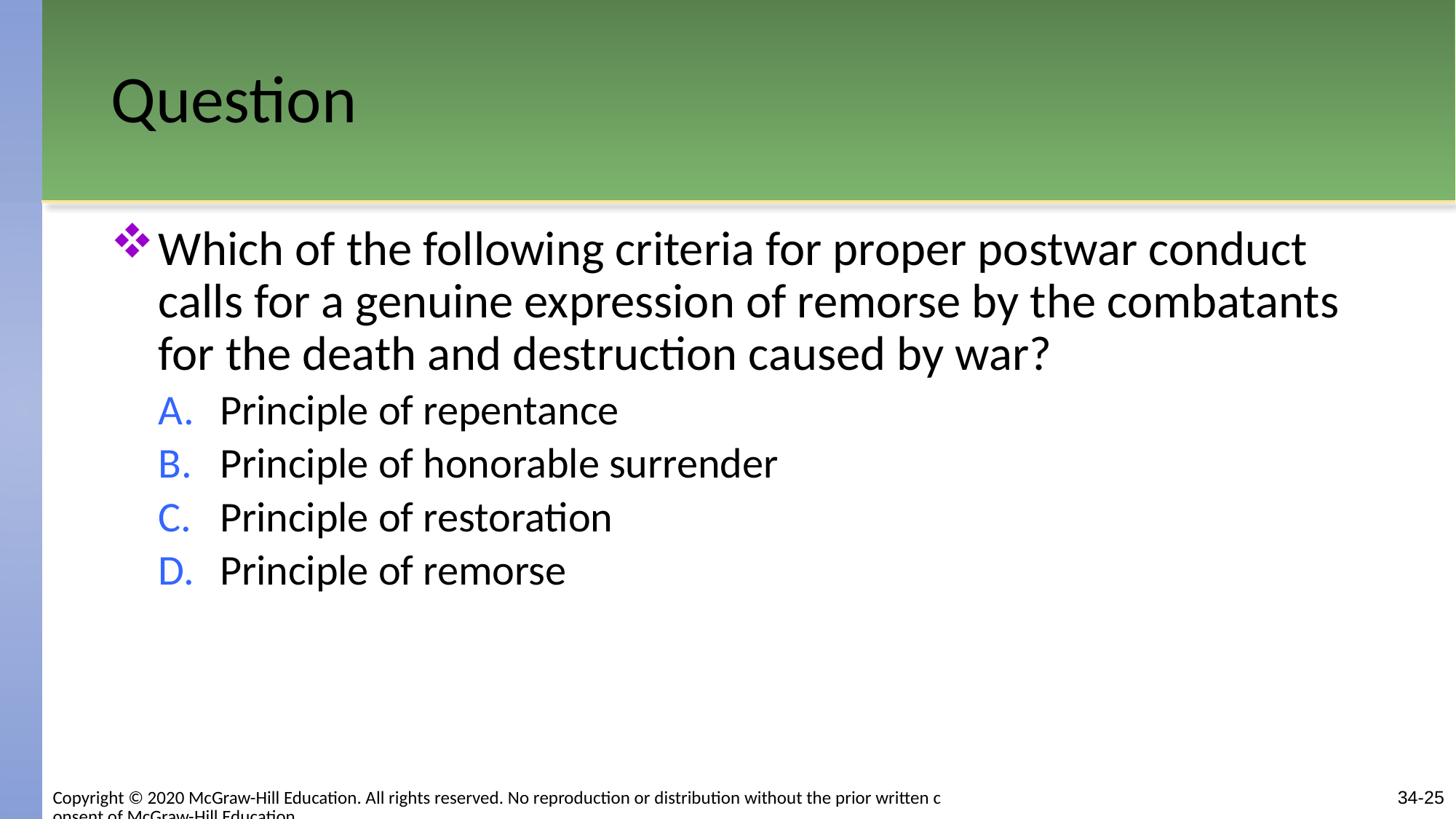

# Question
Which of the following criteria for proper postwar conduct calls for a genuine expression of remorse by the combatants for the death and destruction caused by war?
Principle of repentance
Principle of honorable surrender
Principle of restoration
Principle of remorse
Copyright © 2020 McGraw-Hill Education. All rights reserved. No reproduction or distribution without the prior written consent of McGraw-Hill Education.
34-25